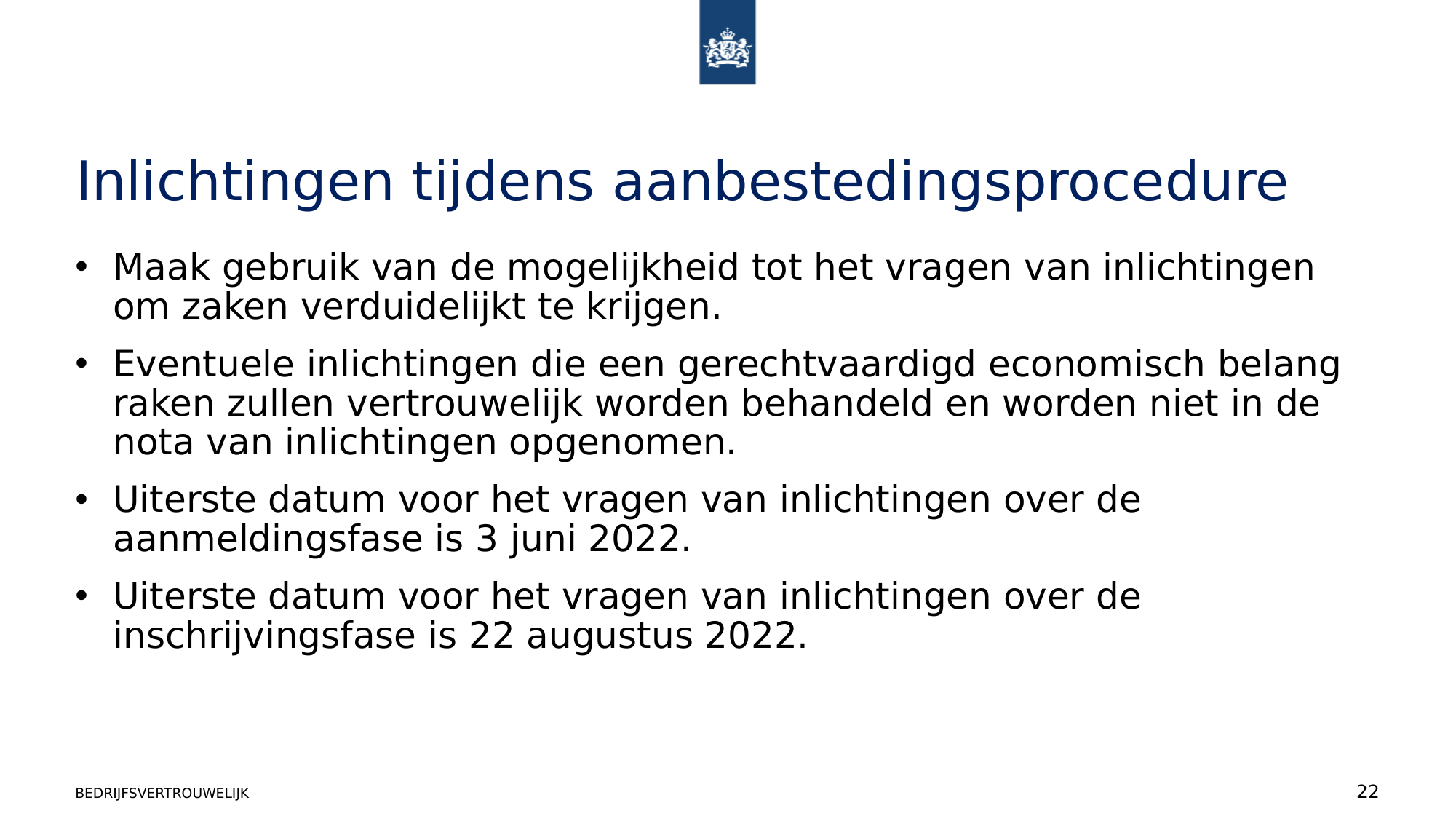

# Inlichtingen tijdens aanbestedingsprocedure
Maak gebruik van de mogelijkheid tot het vragen van inlichtingen om zaken verduidelijkt te krijgen.
Eventuele inlichtingen die een gerechtvaardigd economisch belang raken zullen vertrouwelijk worden behandeld en worden niet in de nota van inlichtingen opgenomen.
Uiterste datum voor het vragen van inlichtingen over de aanmeldingsfase is 3 juni 2022.
Uiterste datum voor het vragen van inlichtingen over de inschrijvingsfase is 22 augustus 2022.
BEDRIJFSVERTROUWELIJK
22